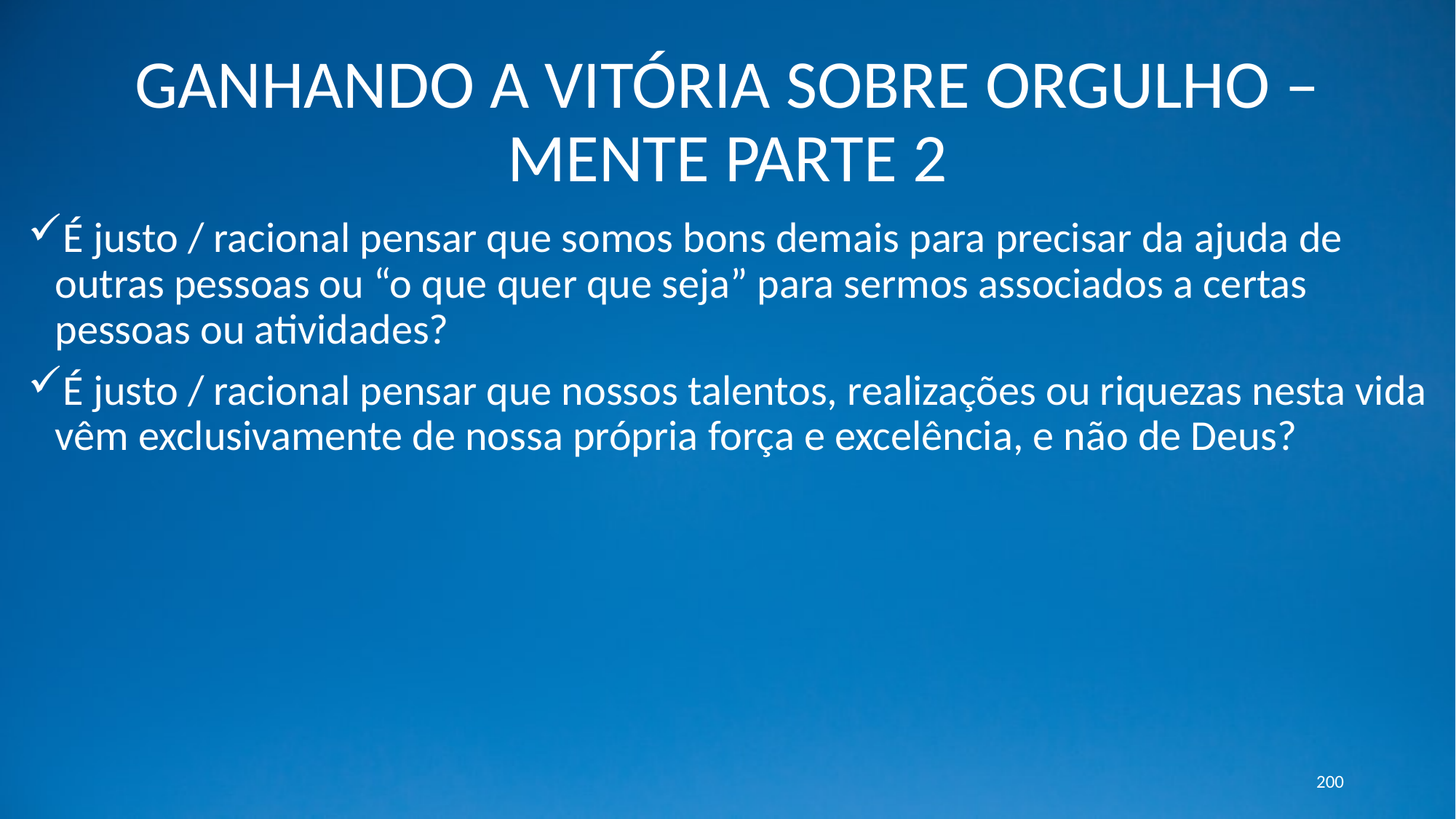

# GANHANDO A VITÓRIA SOBRE ORGULHO – MENTE PARTE 2
É justo / racional pensar que somos bons demais para precisar da ajuda de outras pessoas ou “o que quer que seja” para sermos associados a certas pessoas ou atividades?
É justo / racional pensar que nossos talentos, realizações ou riquezas nesta vida vêm exclusivamente de nossa própria força e excelência, e não de Deus?
200